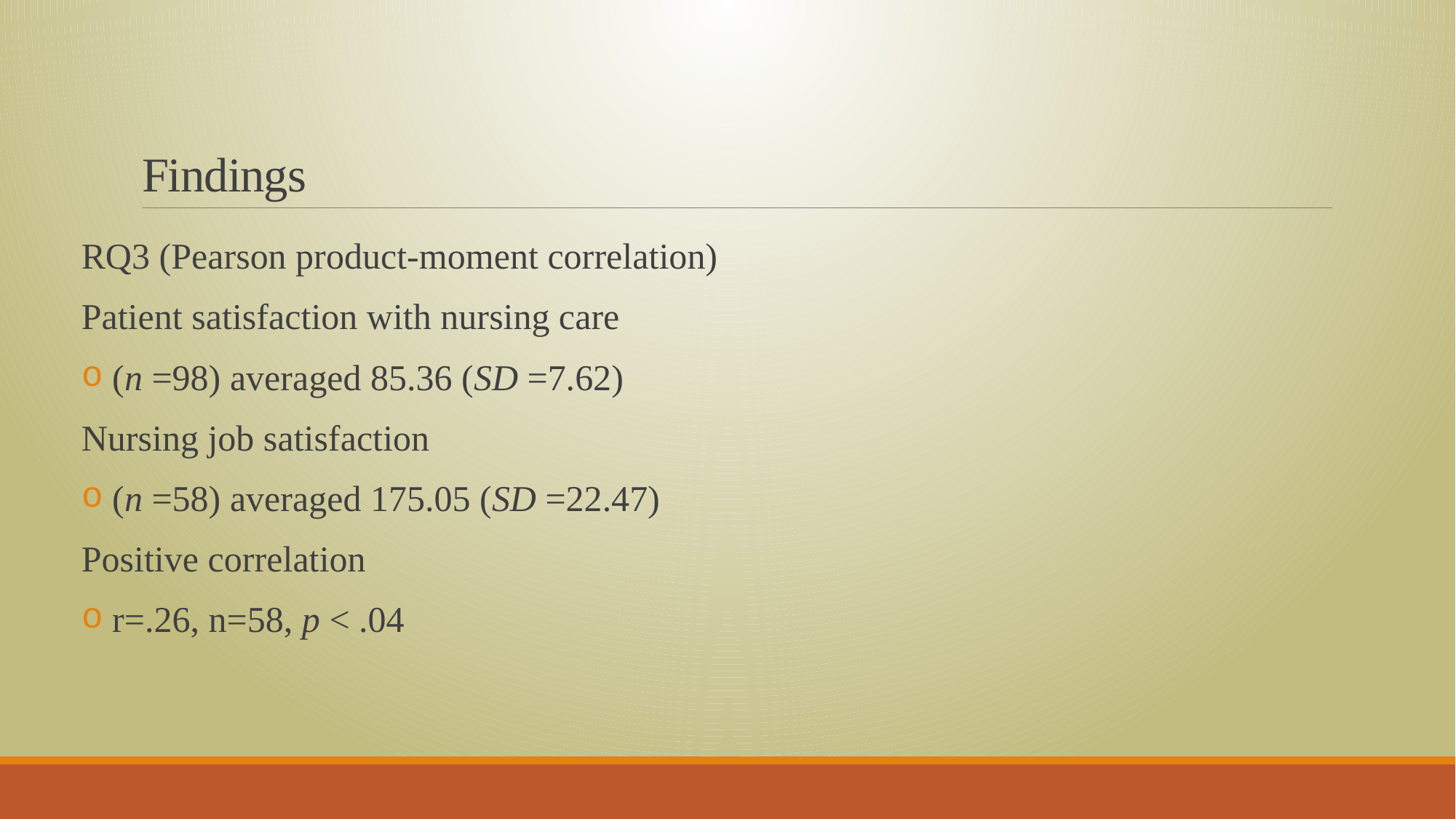

# Findings
RQ3 (Pearson product-moment correlation)
Patient satisfaction with nursing care
 (n =98) averaged 85.36 (SD =7.62)
Nursing job satisfaction
 (n =58) averaged 175.05 (SD =22.47)
Positive correlation
 r=.26, n=58, p < .04